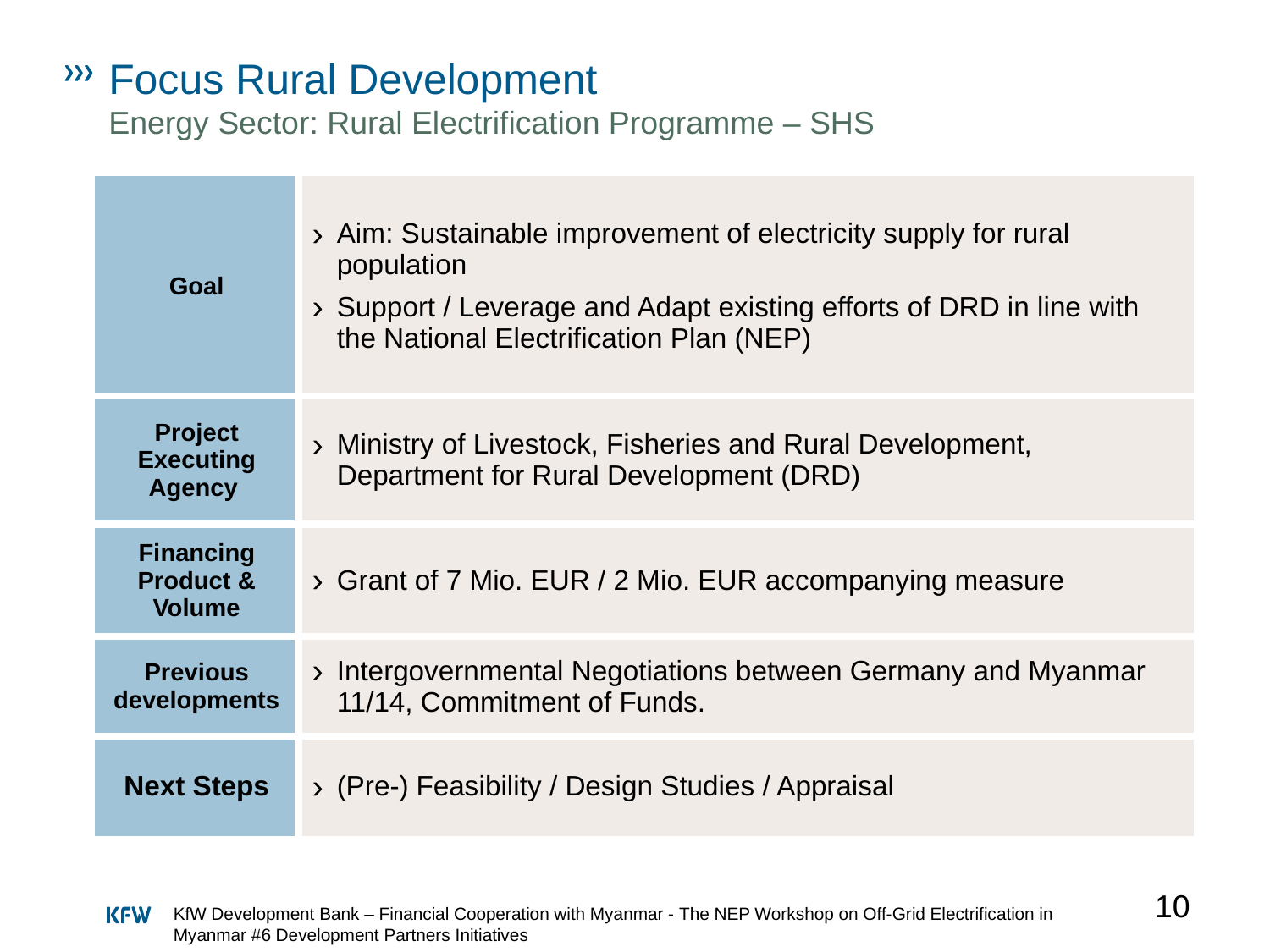

# Focus Rural Development Energy Sector: Rural Electrification Programme – SHS
| Goal | Aim: Sustainable improvement of electricity supply for rural population Support / Leverage and Adapt existing efforts of DRD in line with the National Electrification Plan (NEP) |
| --- | --- |
| Project Executing Agency | Ministry of Livestock, Fisheries and Rural Development, Department for Rural Development (DRD) |
| Financing Product & Volume | Grant of 7 Mio. EUR / 2 Mio. EUR accompanying measure |
| Previous developments | Intergovernmental Negotiations between Germany and Myanmar 11/14, Commitment of Funds. |
| Next Steps | (Pre-) Feasibility / Design Studies / Appraisal |
10
KfW Development Bank – Financial Cooperation with Myanmar - The NEP Workshop on Off-Grid Electrification in Myanmar #6 Development Partners Initiatives